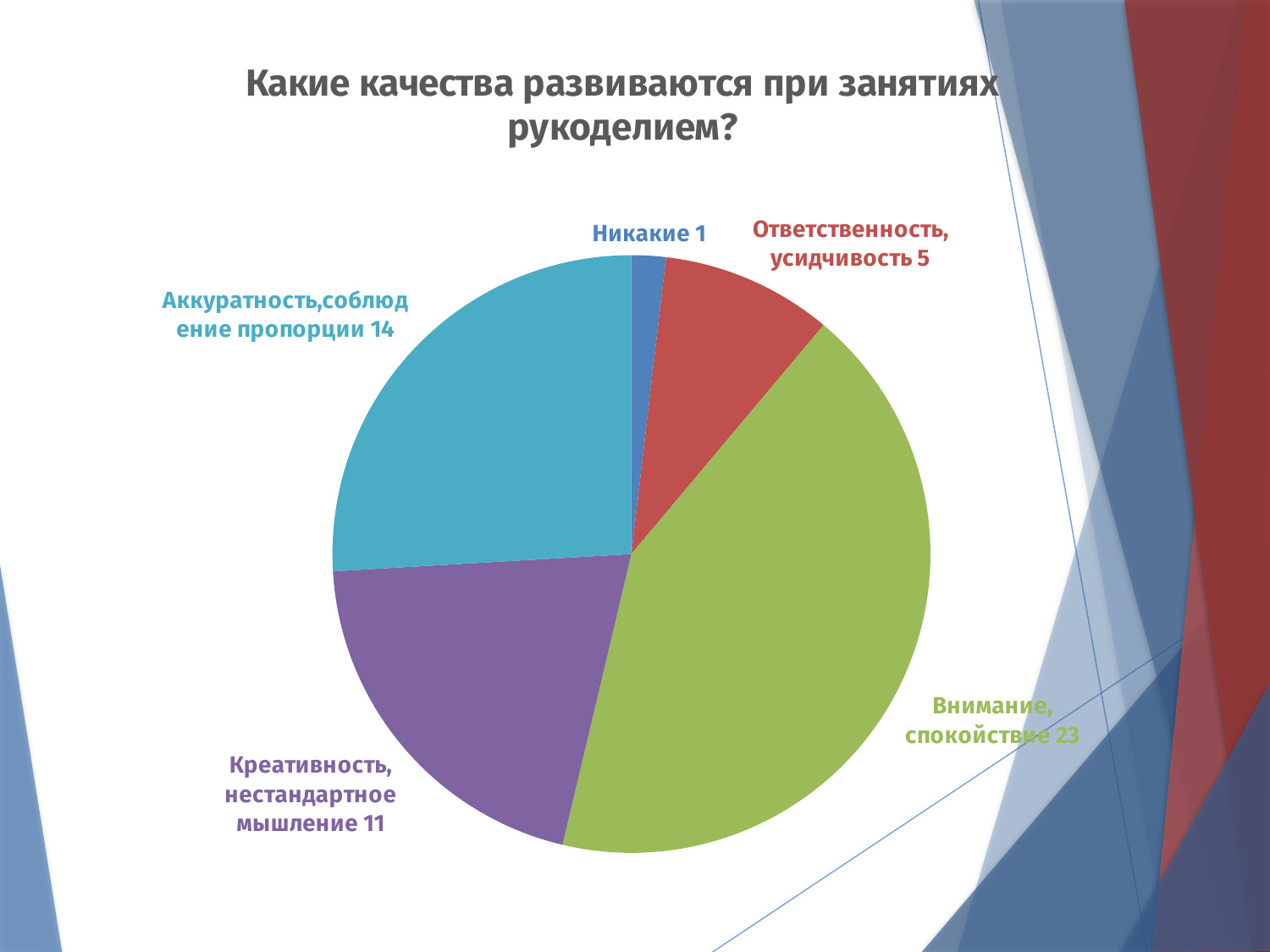

### Chart: Какие качества развиваются при занятиях рукоделием?

| Category | Продажи |
|---|---|
| Никакие 1 | 1.0 |
| Ответственность, усидчивость 5 | 5.0 |
| Внимание, спокойствие 23 | 23.0 |
| Креативность, нестандартное мышление 11 | 11.0 |
| Аккуратность,соблюдение пропорции 14 | 14.0 |